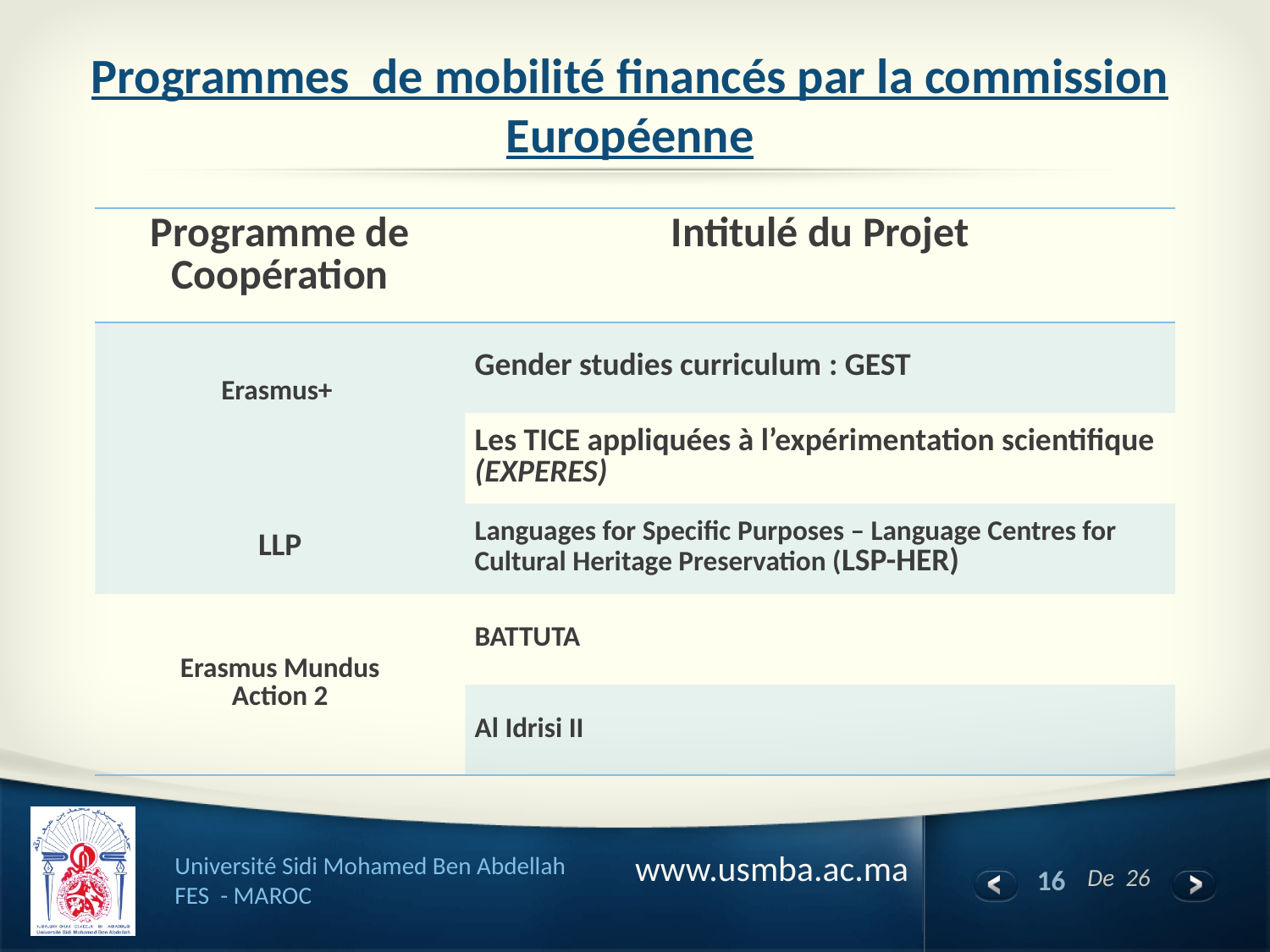

# Programmes  de mobilité financés par la commission Européenne
| Programme de Coopération | Intitulé du Projet |
| --- | --- |
| Erasmus+ | Gender studies curriculum : GEST |
|  | Les TICE appliquées à l’expérimentation scientifique (EXPERES) |
| LLP | Languages for Specific Purposes – Language Centres for Cultural Heritage Preservation (LSP-HER) |
| Erasmus Mundus Action 2 | BATTUTA |
|  | Al Idrisi II |